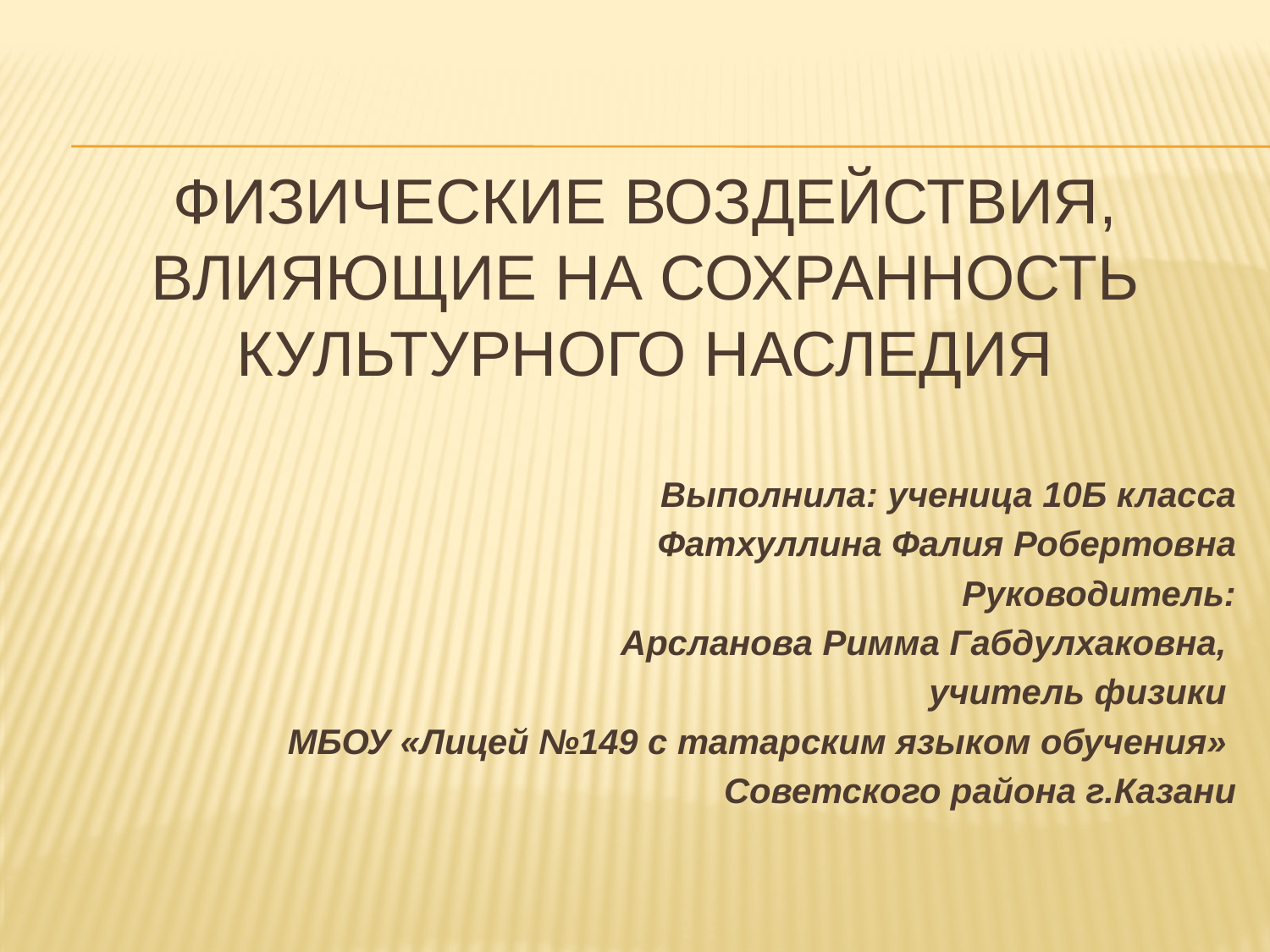

# Физические воздействия, влияющие на сохранность культурного наследия

Выполнила: ученица 10Б класса
Фатхуллина Фалия Робертовна
Руководитель:
Арсланова Римма Габдулхаковна,
учитель физики
МБОУ «Лицей №149 с татарским языком обучения»
Советского района г.Казани